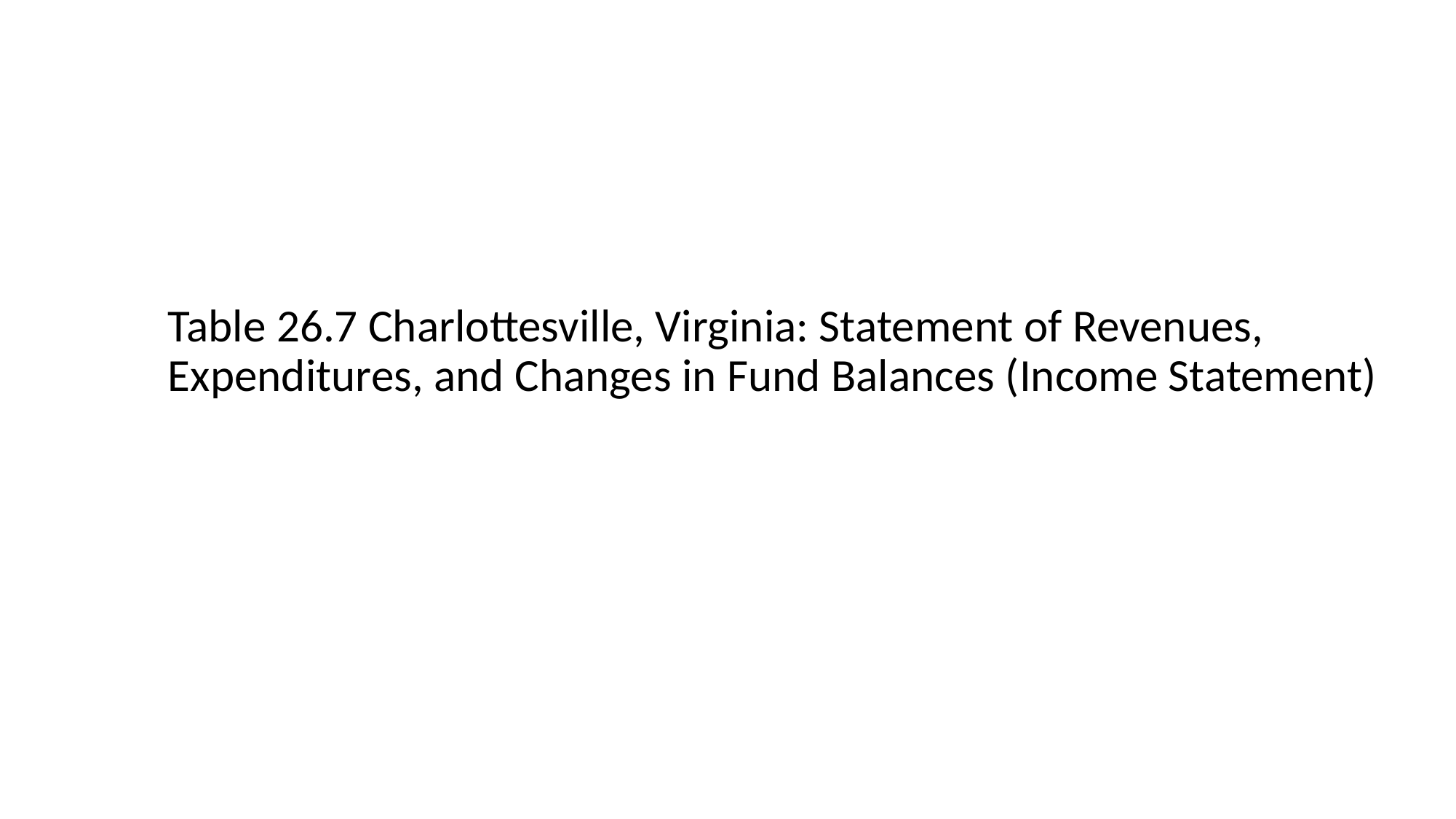

# Table 26.7 Charlottesville, Virginia: Statement of Revenues, Expenditures, and Changes in Fund Balances (Income Statement)